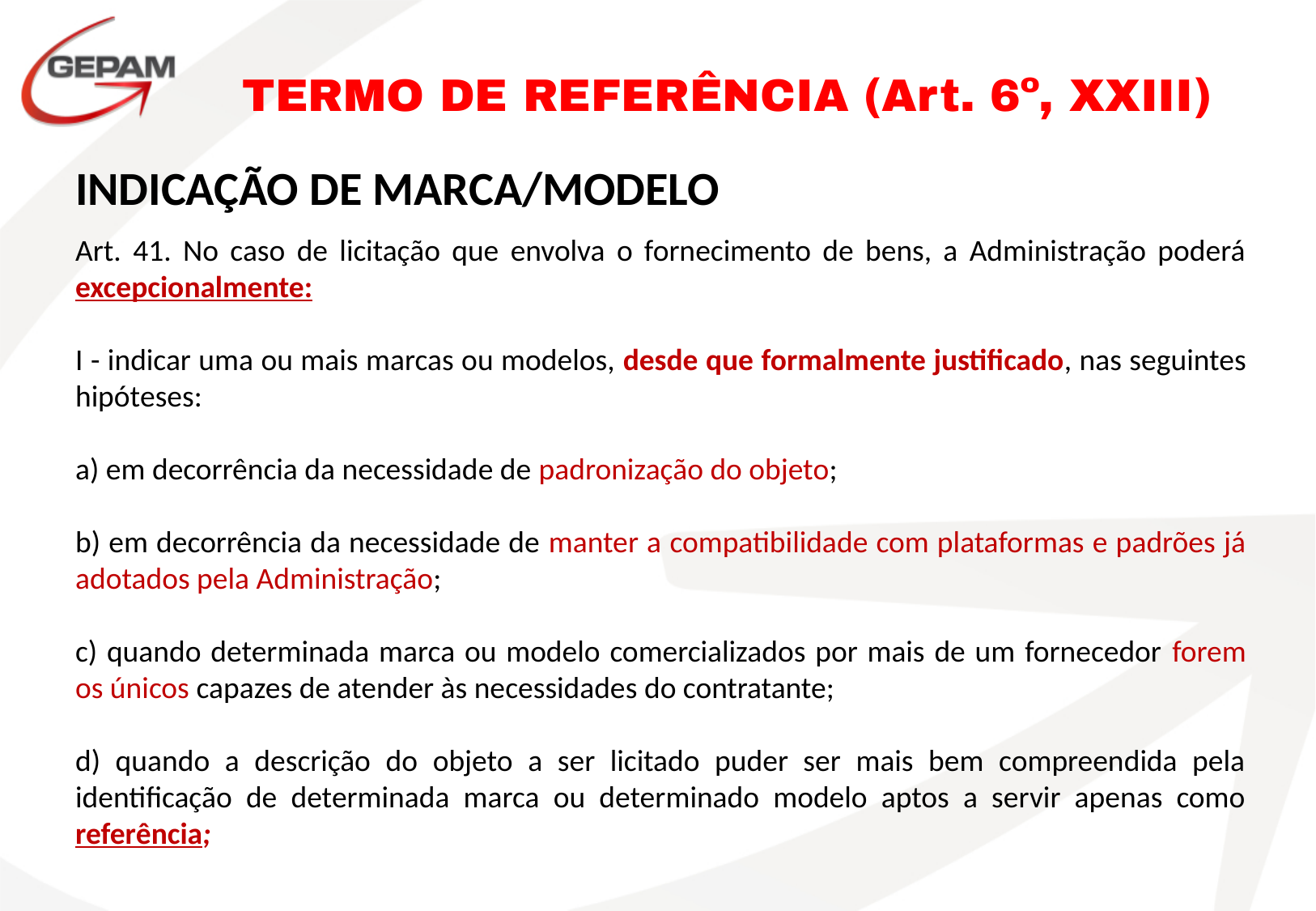

TERMO DE REFERÊNCIA (Art. 6º, XXIII)
INDICAÇÃO DE MARCA/MODELO
Art. 41. No caso de licitação que envolva o fornecimento de bens, a Administração poderá excepcionalmente:

I - indicar uma ou mais marcas ou modelos, desde que formalmente justificado, nas seguintes hipóteses:

a) em decorrência da necessidade de padronização do objeto;

b) em decorrência da necessidade de manter a compatibilidade com plataformas e padrões já adotados pela Administração;

c) quando determinada marca ou modelo comercializados por mais de um fornecedor forem os únicos capazes de atender às necessidades do contratante;

d) quando a descrição do objeto a ser licitado puder ser mais bem compreendida pela identificação de determinada marca ou determinado modelo aptos a servir apenas como referência;